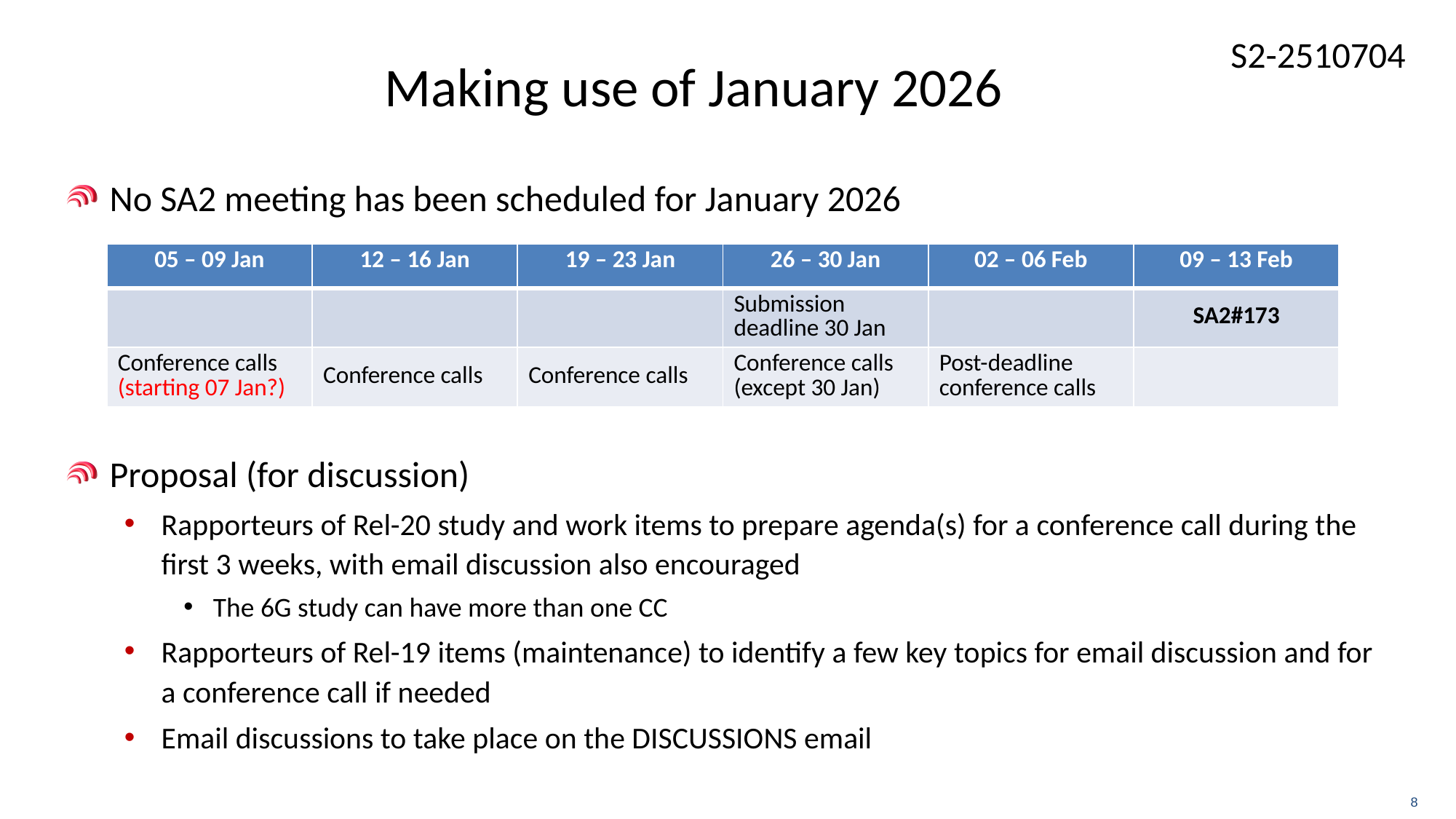

# Making use of January 2026
No SA2 meeting has been scheduled for January 2026

Proposal (for discussion)
Rapporteurs of Rel-20 study and work items to prepare agenda(s) for a conference call during the first 3 weeks, with email discussion also encouraged
The 6G study can have more than one CC
Rapporteurs of Rel-19 items (maintenance) to identify a few key topics for email discussion and for a conference call if needed
Email discussions to take place on the DISCUSSIONS email

| 05 – 09 Jan | 12 – 16 Jan | 19 – 23 Jan | 26 – 30 Jan | 02 – 06 Feb | 09 – 13 Feb |
| --- | --- | --- | --- | --- | --- |
|  |  |  | Submission deadline 30 Jan |  | SA2#173 |
| Conference calls (starting 07 Jan?) | Conference calls | Conference calls | Conference calls (except 30 Jan) | Post-deadline conference calls |  |